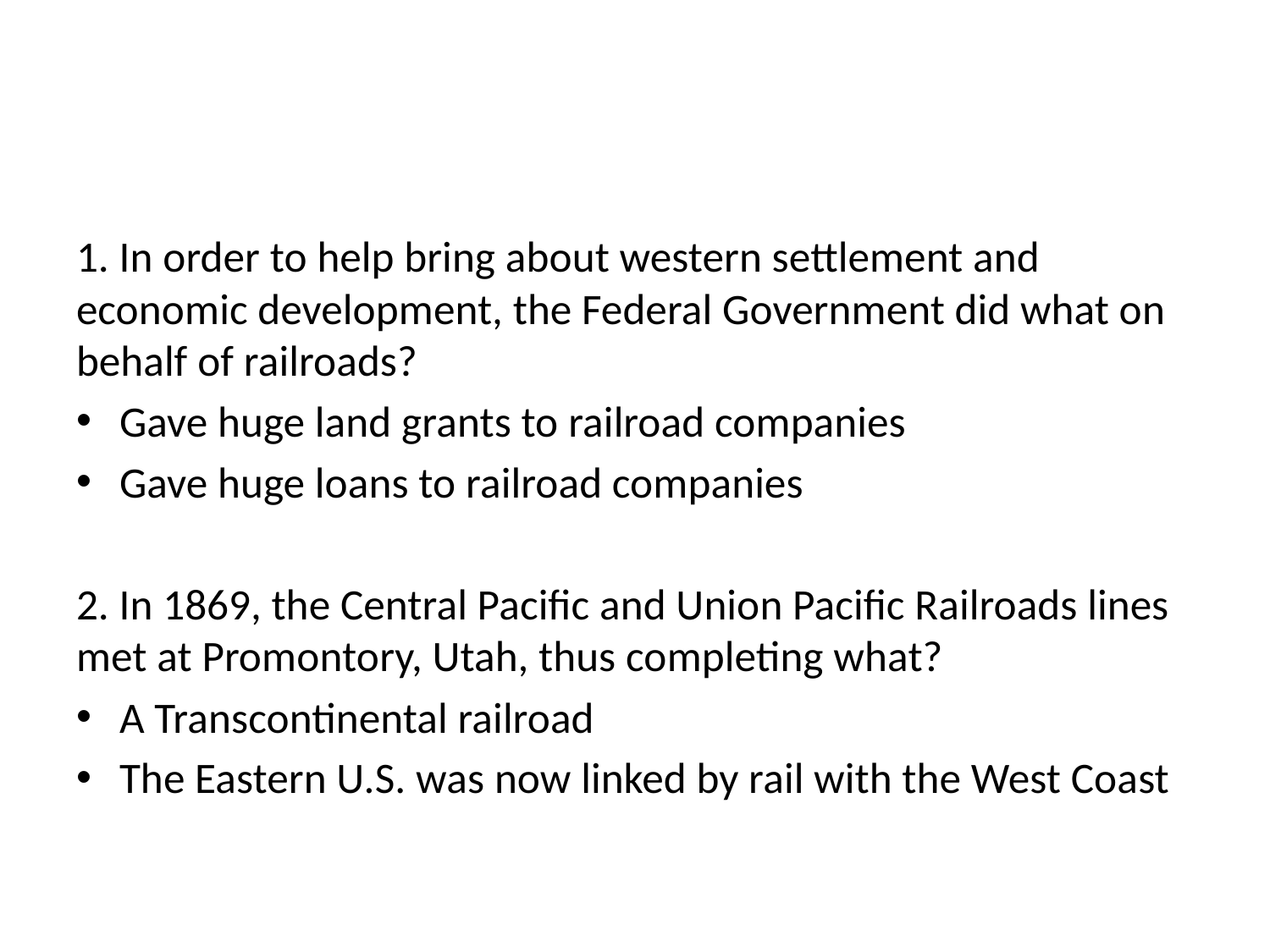

#
1. In order to help bring about western settlement and economic development, the Federal Government did what on behalf of railroads?
Gave huge land grants to railroad companies
Gave huge loans to railroad companies

2. In 1869, the Central Pacific and Union Pacific Railroads lines met at Promontory, Utah, thus completing what?
A Transcontinental railroad
The Eastern U.S. was now linked by rail with the West Coast